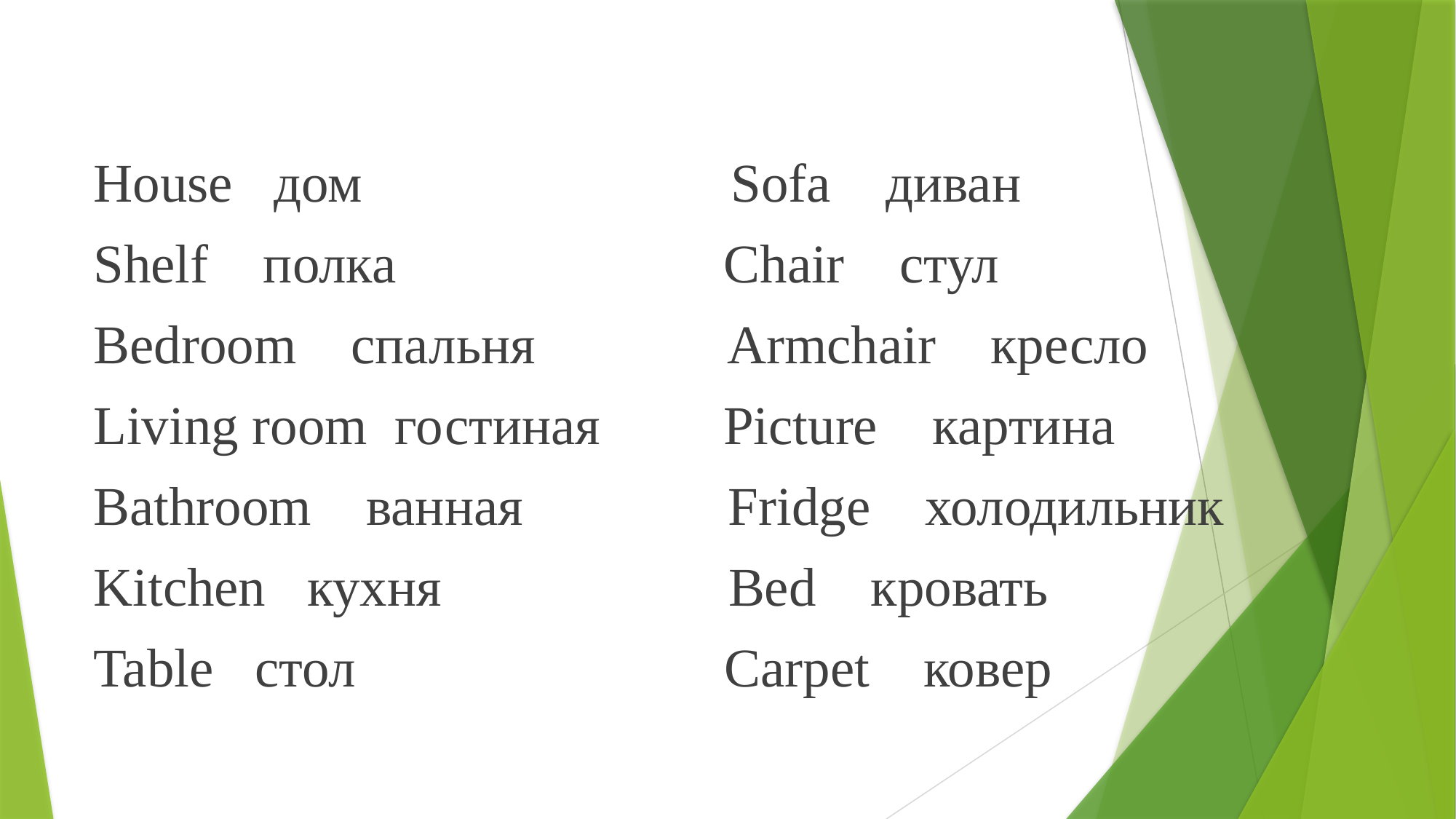

House   дом                           Sofa    диван
Shelf    полка                        Chair    стул
Bedroom    спальня              Armchair    кресло
Living room  гостиная         Picture    картина
Bathroom    ванная               Fridge    холодильник
Kitchen   кухня                     Bed    кровать
Table   стол                           Carpet    ковер